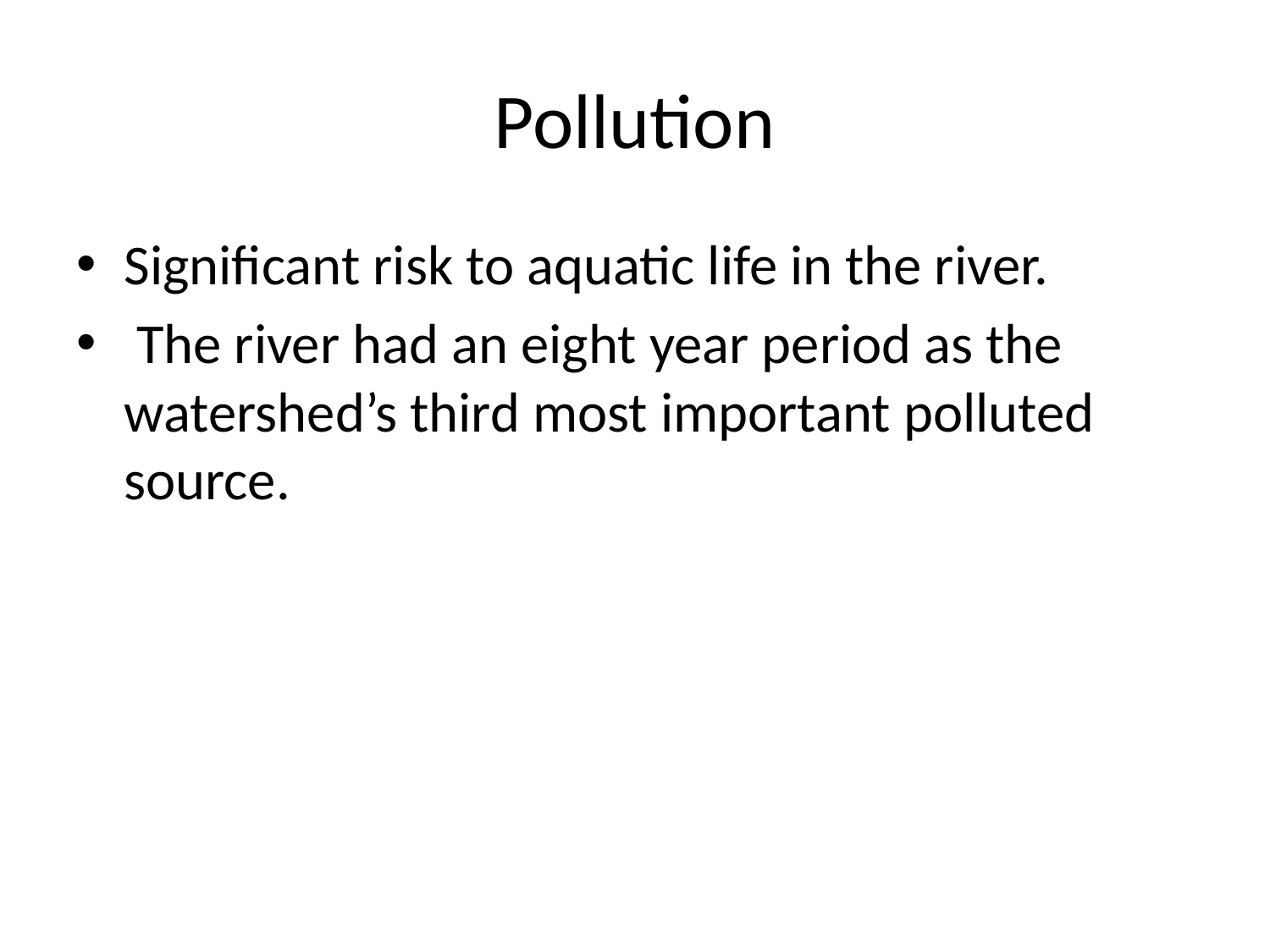

# Pollution
Significant risk to aquatic life in the river.
 The river had an eight year period as the watershed’s third most important polluted source.